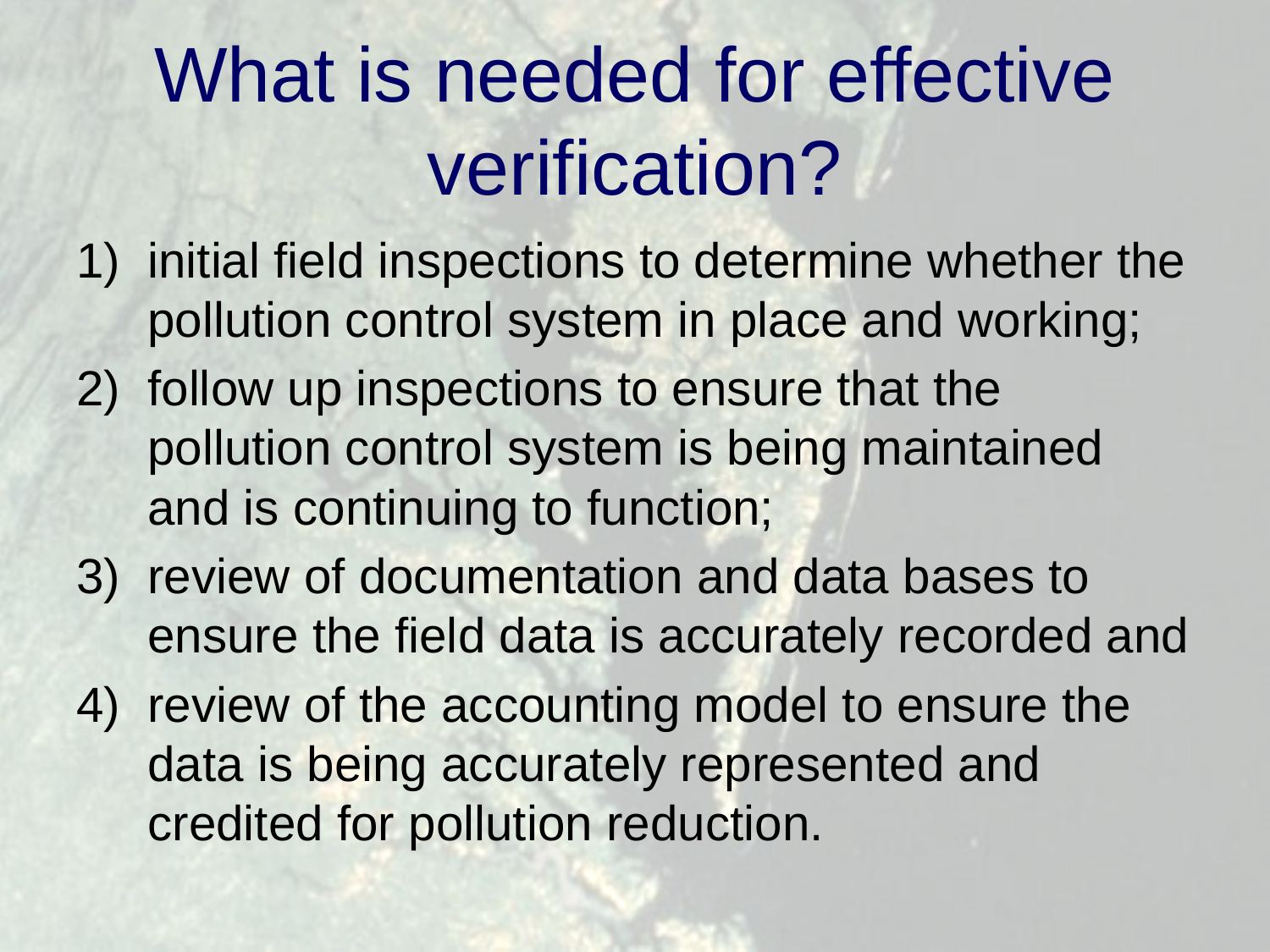

# What is needed for effective verification?
initial field inspections to determine whether the pollution control system in place and working;
follow up inspections to ensure that the pollution control system is being maintained and is continuing to function;
review of documentation and data bases to ensure the field data is accurately recorded and
review of the accounting model to ensure the data is being accurately represented and credited for pollution reduction.